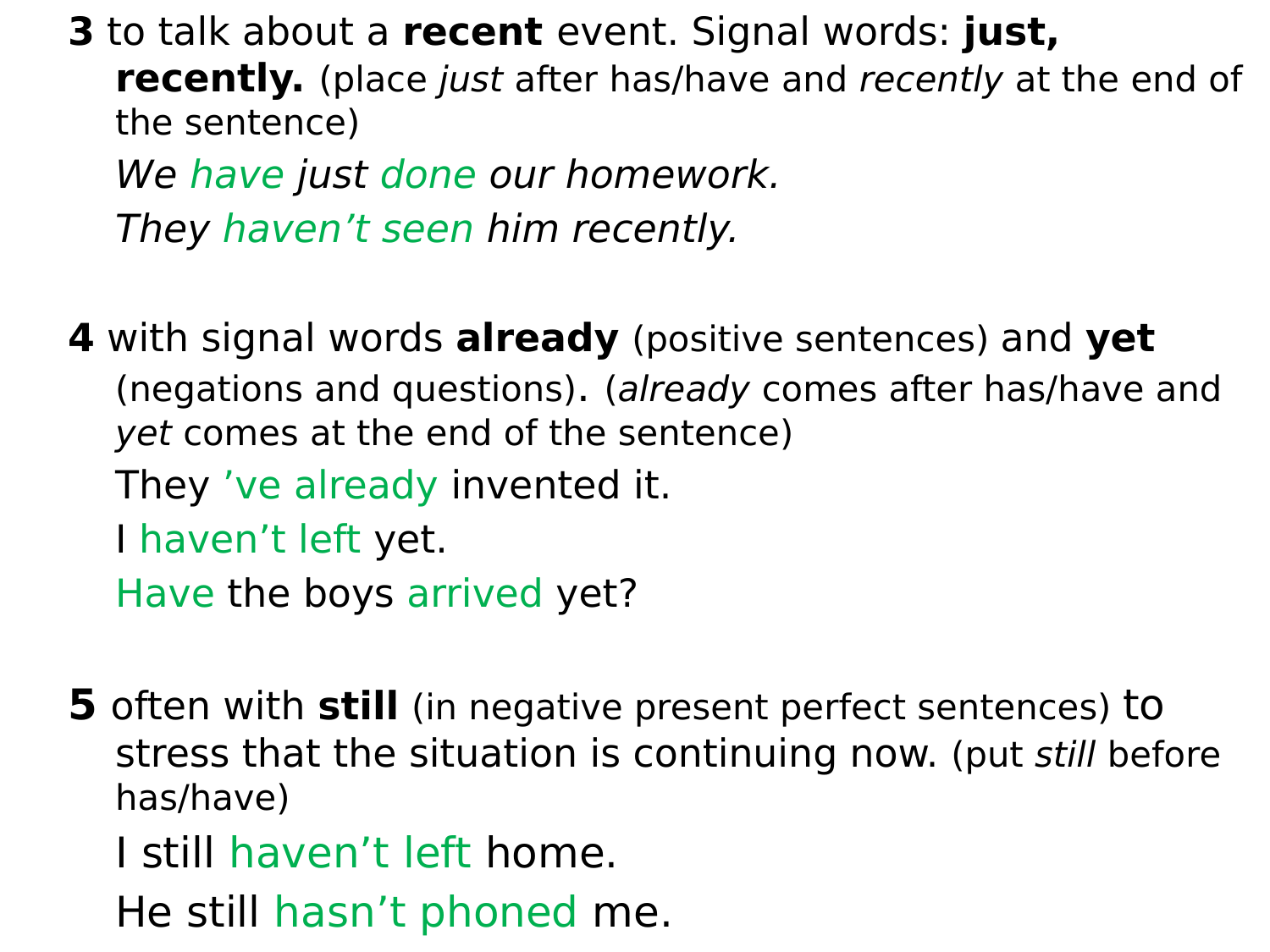

3 to talk about a recent event. Signal words: just, recently. (place just after has/have and recently at the end of the sentence)
	We have just done our homework.
	They haven’t seen him recently.

4 with signal words already (positive sentences) and yet (negations and questions). (already comes after has/have and yet comes at the end of the sentence)
 	They ’ve already invented it.
	I haven’t left yet.
	Have the boys arrived yet?

5 often with still (in negative present perfect sentences) to stress that the situation is continuing now. (put still before has/have)
	I still haven’t left home.
	He still hasn’t phoned me.